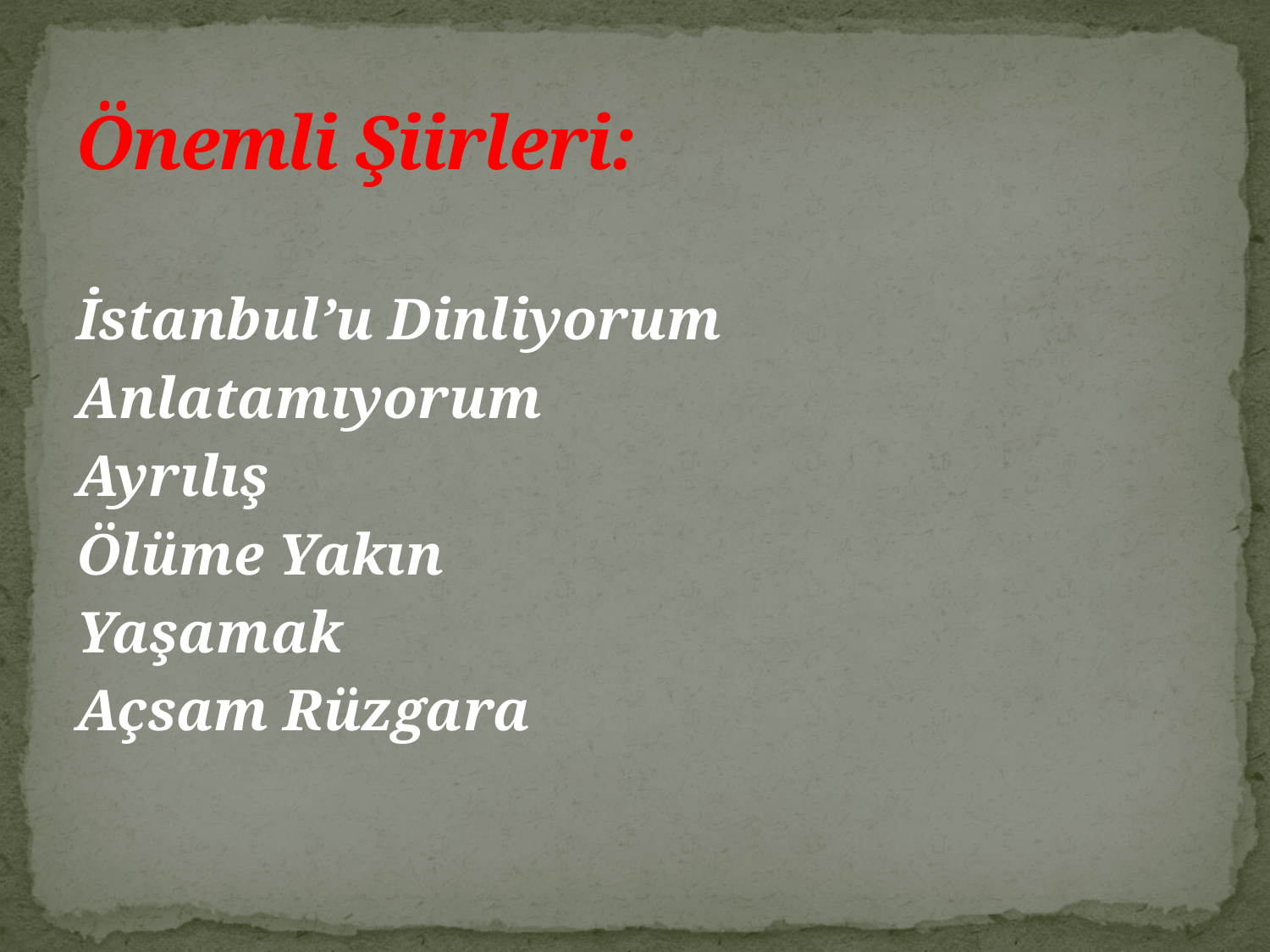

# Önemli Şiirleri:

İstanbul’u Dinliyorum
Anlatamıyorum
Ayrılış
Ölüme Yakın
Yaşamak
Açsam Rüzgara